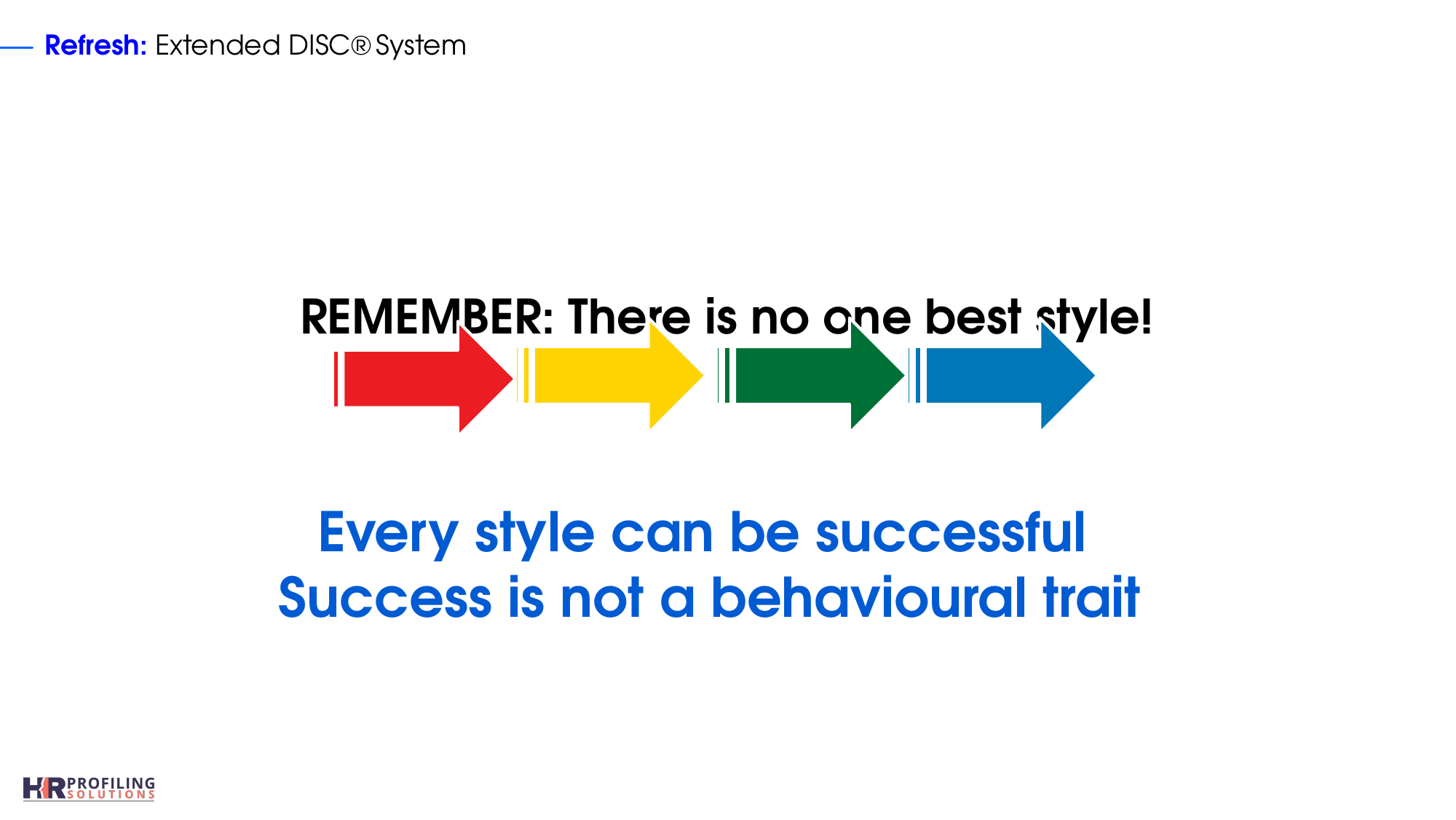

Refresh: Extended DISC® System

REMEMBER: There is no one best style!
 Please do not practice Style Envy!

Every style can be successful
Success is not a behavioural trait